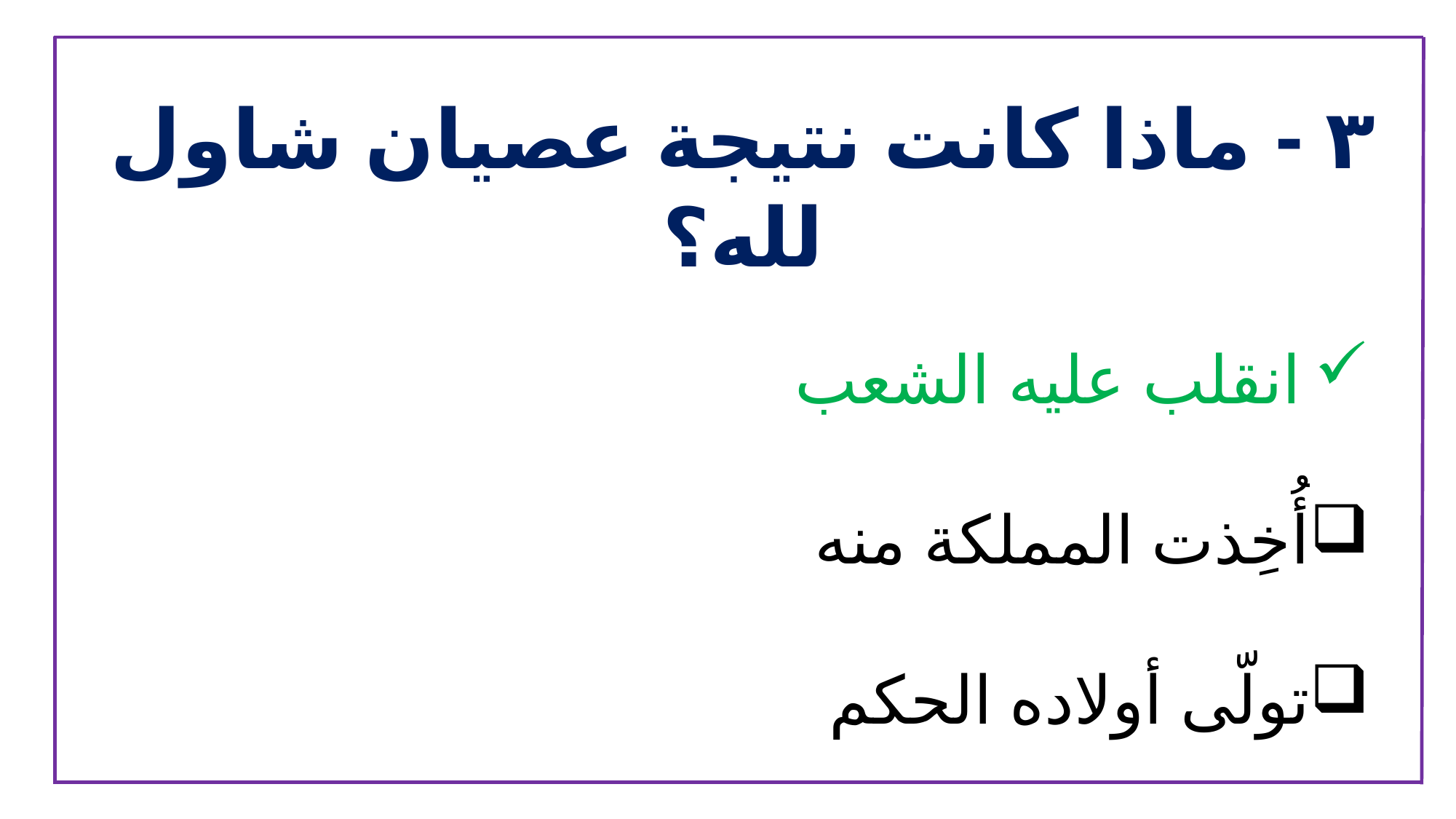

٣ - ماذا كانت نتيجة عصيان شاول لله؟
انقلب عليه الشعب
أُخِذت المملكة منه
تولّى أولاده الحكم